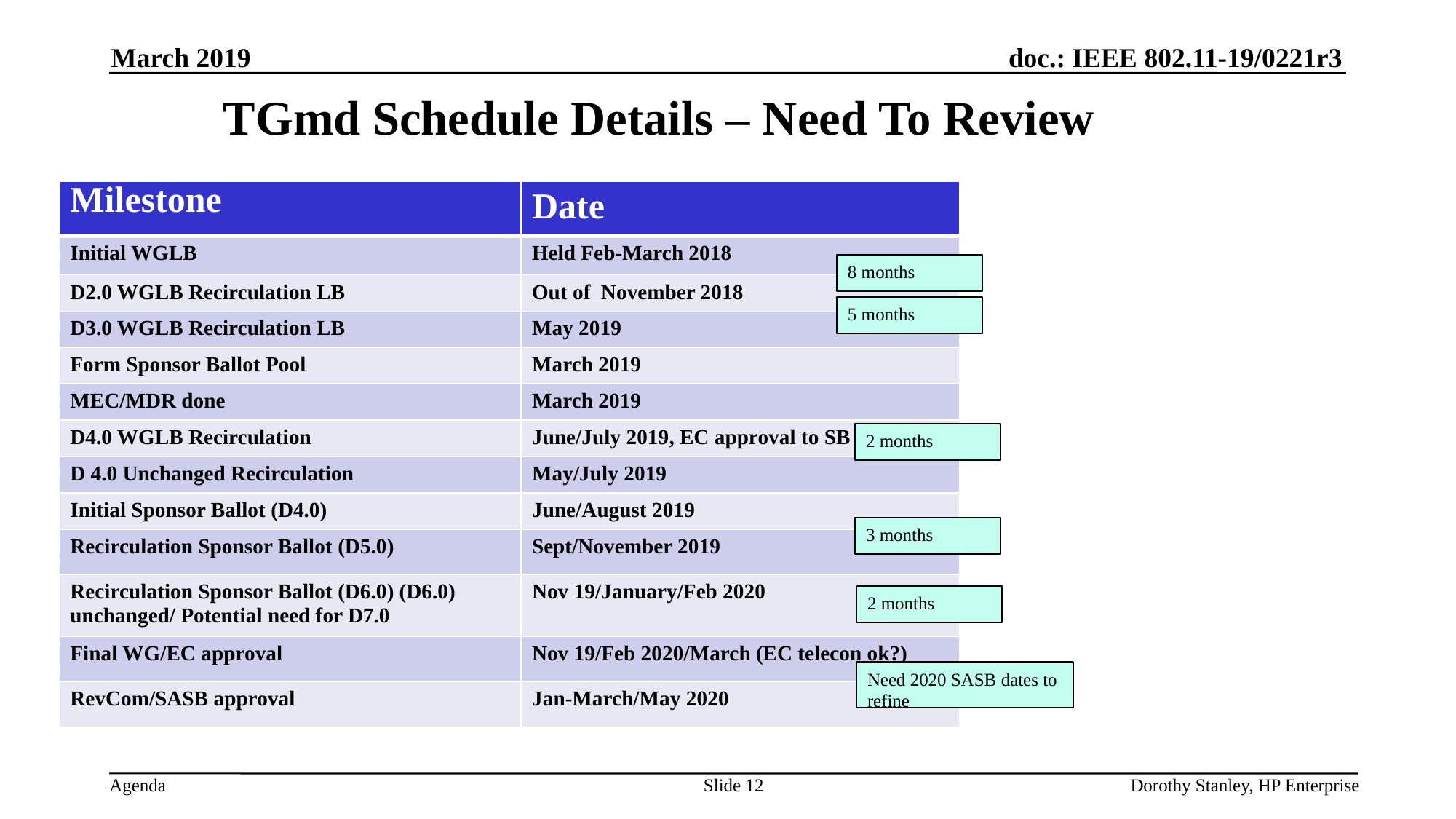

March 2019
TGmd Schedule Details – Need To Review
| Milestone | Date |
| --- | --- |
| Initial WGLB | Held Feb-March 2018 |
| D2.0 WGLB Recirculation LB | Out of November 2018 |
| D3.0 WGLB Recirculation LB | May 2019 |
| Form Sponsor Ballot Pool | March 2019 |
| MEC/MDR done | March 2019 |
| D4.0 WGLB Recirculation | June/July 2019, EC approval to SB |
| D 4.0 Unchanged Recirculation | May/July 2019 |
| Initial Sponsor Ballot (D4.0) | June/August 2019 |
| Recirculation Sponsor Ballot (D5.0) | Sept/November 2019 |
| Recirculation Sponsor Ballot (D6.0) (D6.0) unchanged/ Potential need for D7.0 | Nov 19/January/Feb 2020 |
| Final WG/EC approval | Nov 19/Feb 2020/March (EC telecon ok?) |
| RevCom/SASB approval | Jan-March/May 2020 |
8 months
5 months
2 months
3 months
2 months
Need 2020 SASB dates to refine
Slide 12
Dorothy Stanley, HP Enterprise